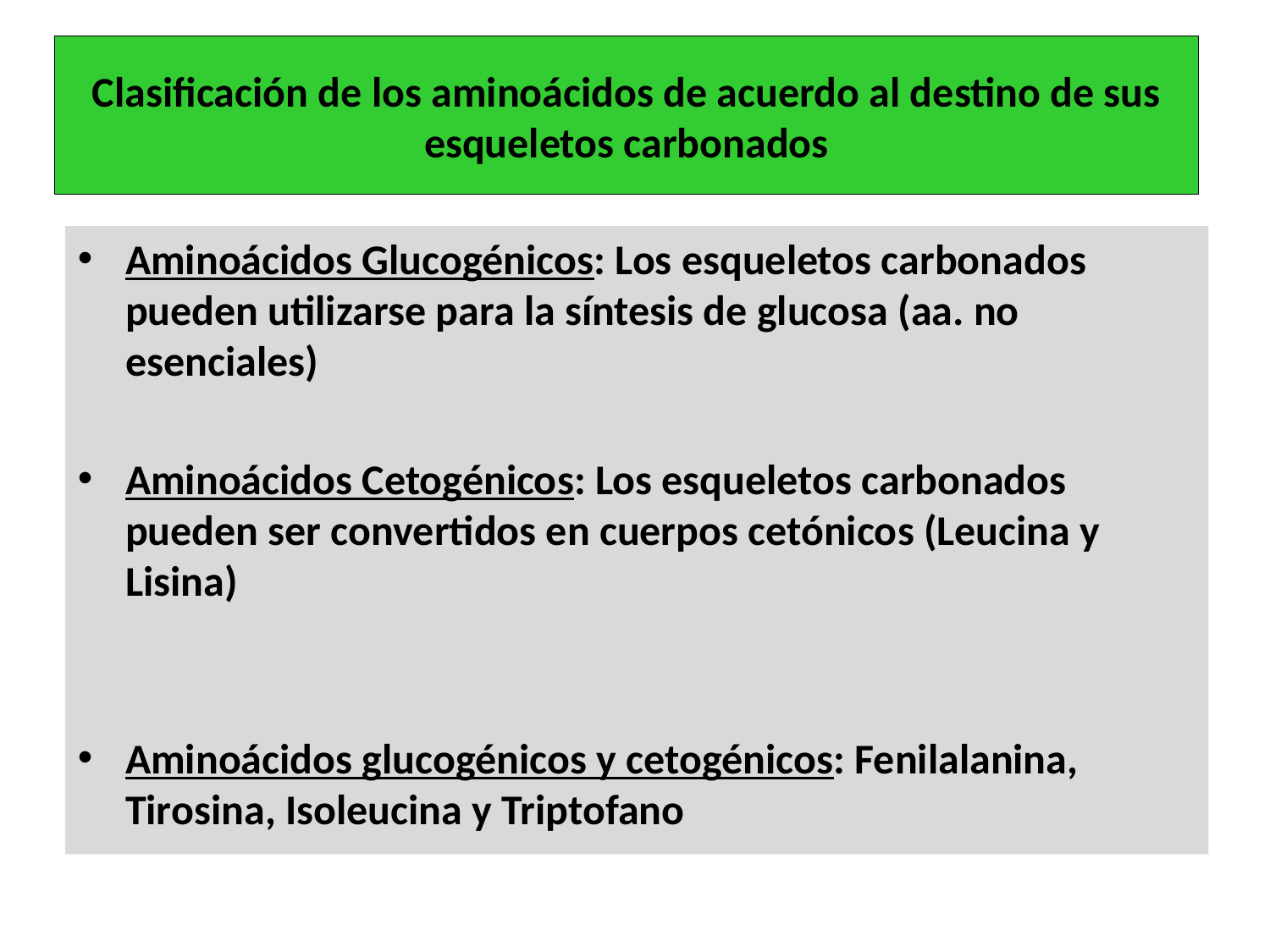

# Clasificación de los aminoácidos de acuerdo al destino de sus esqueletos carbonados
Aminoácidos Glucogénicos: Los esqueletos carbonados pueden utilizarse para la síntesis de glucosa (aa. no esenciales)

Aminoácidos Cetogénicos: Los esqueletos carbonados pueden ser convertidos en cuerpos cetónicos (Leucina y Lisina)

Aminoácidos glucogénicos y cetogénicos: Fenilalanina, Tirosina, Isoleucina y Triptofano